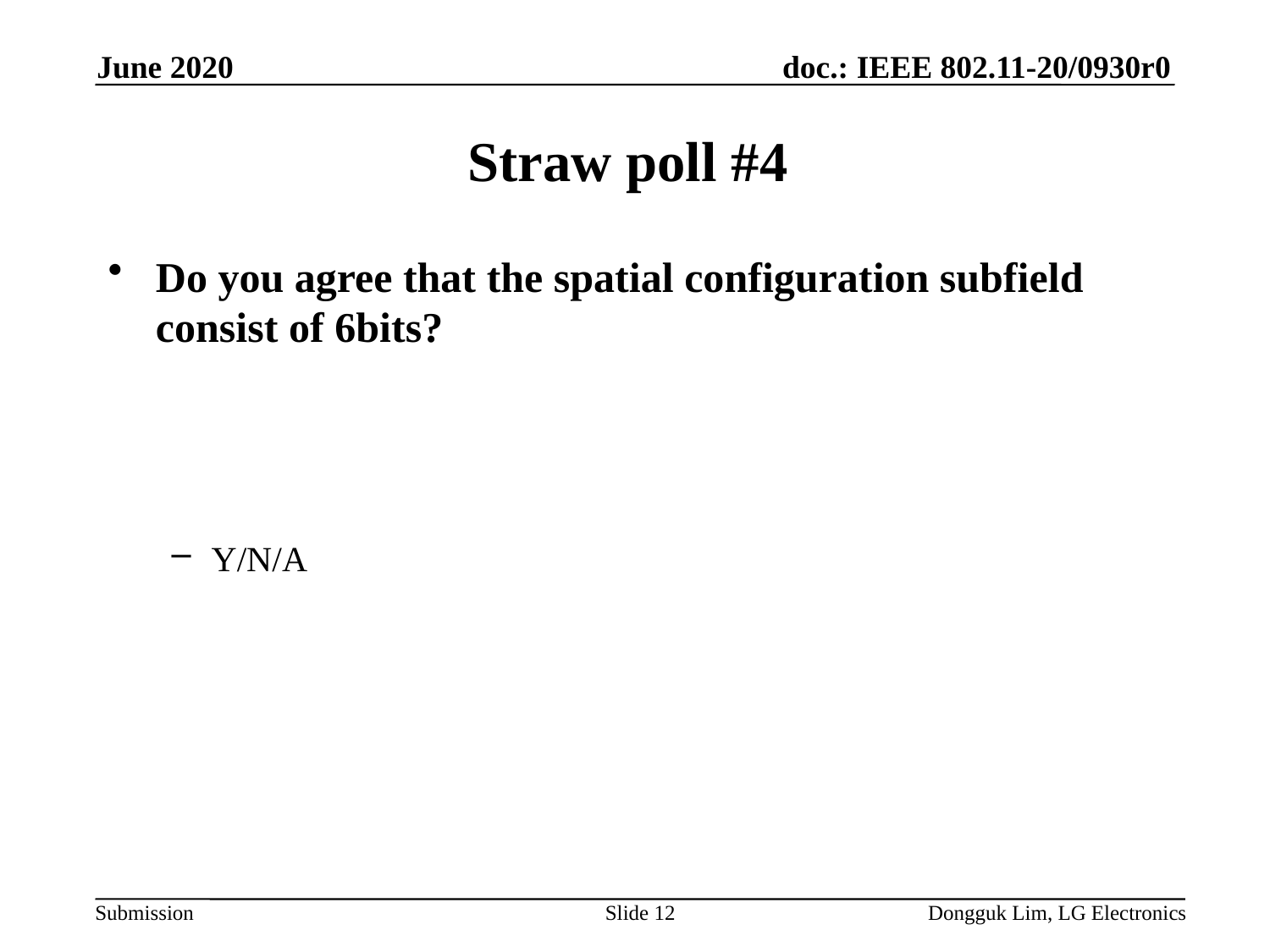

June 2020
# Straw poll #4
Do you agree that the spatial configuration subfield consist of 6bits?

Y/N/A

Slide 12
Dongguk Lim, LG Electronics